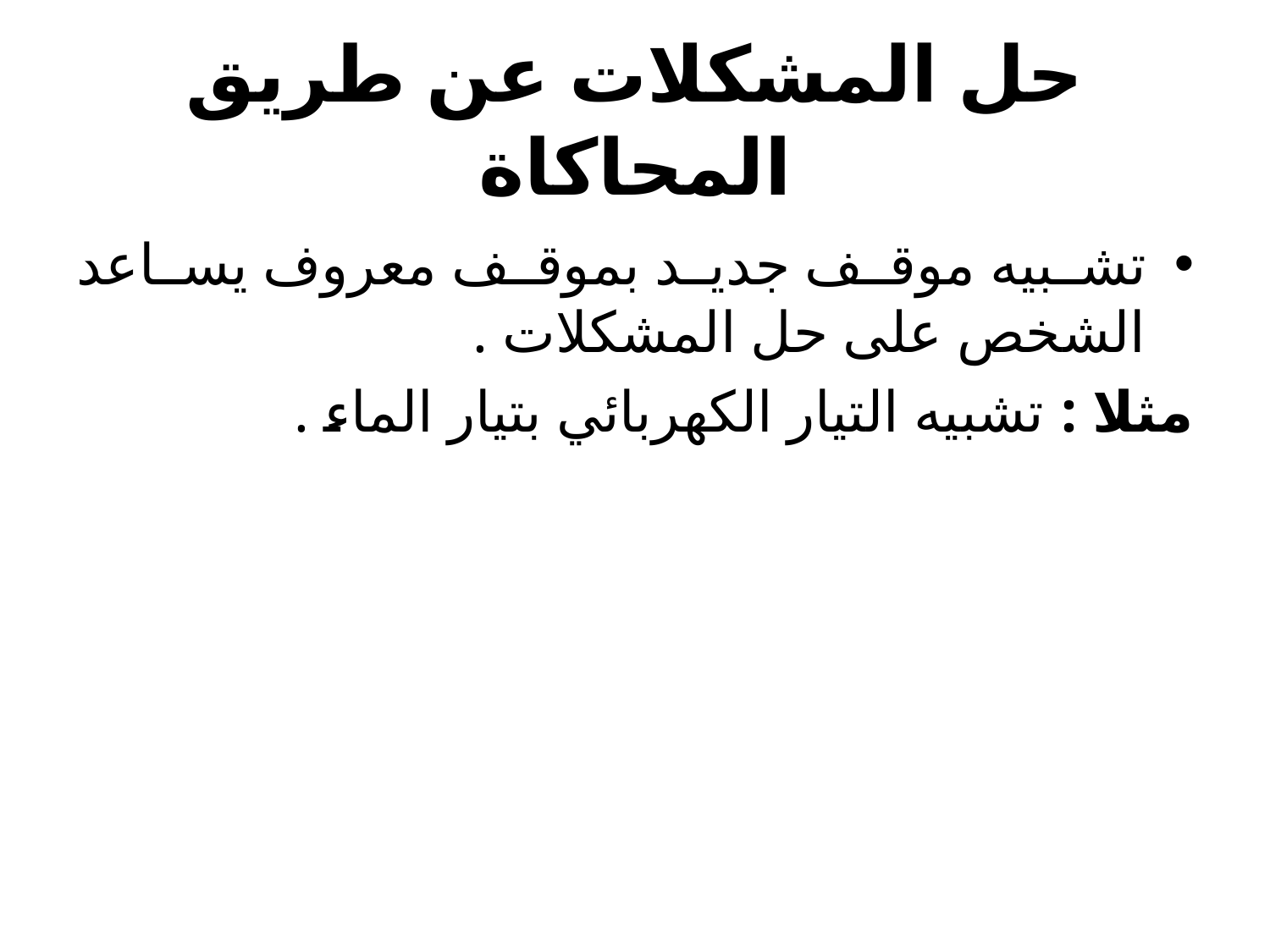

# حل المشكلات عن طريق المحاكاة
تشبيه موقف جديد بموقف معروف يساعد الشخص على حل المشكلات .
مثلا : تشبيه التيار الكهربائي بتيار الماء .